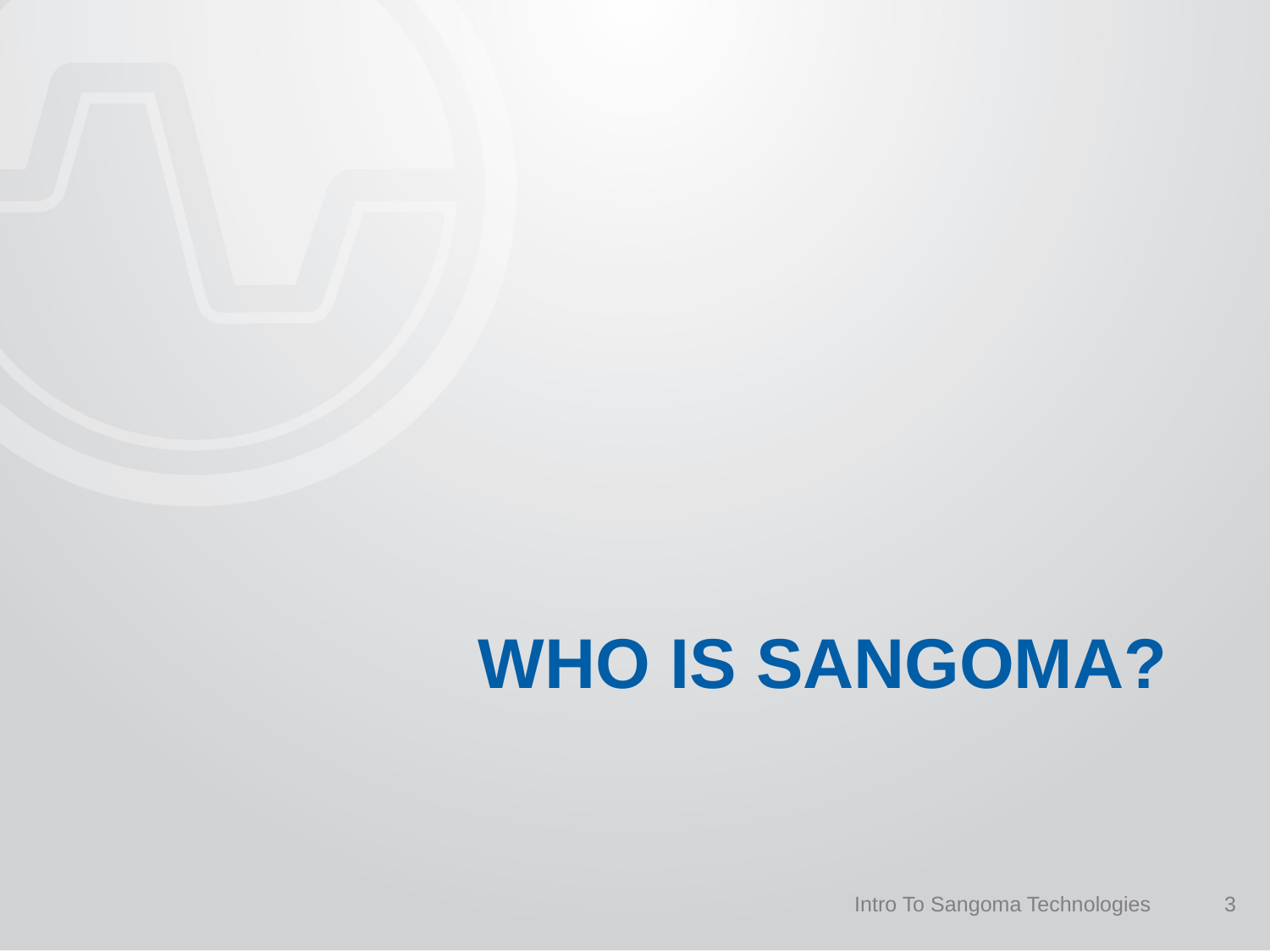

# Who is Sangoma?
Intro To Sangoma Technologies
3